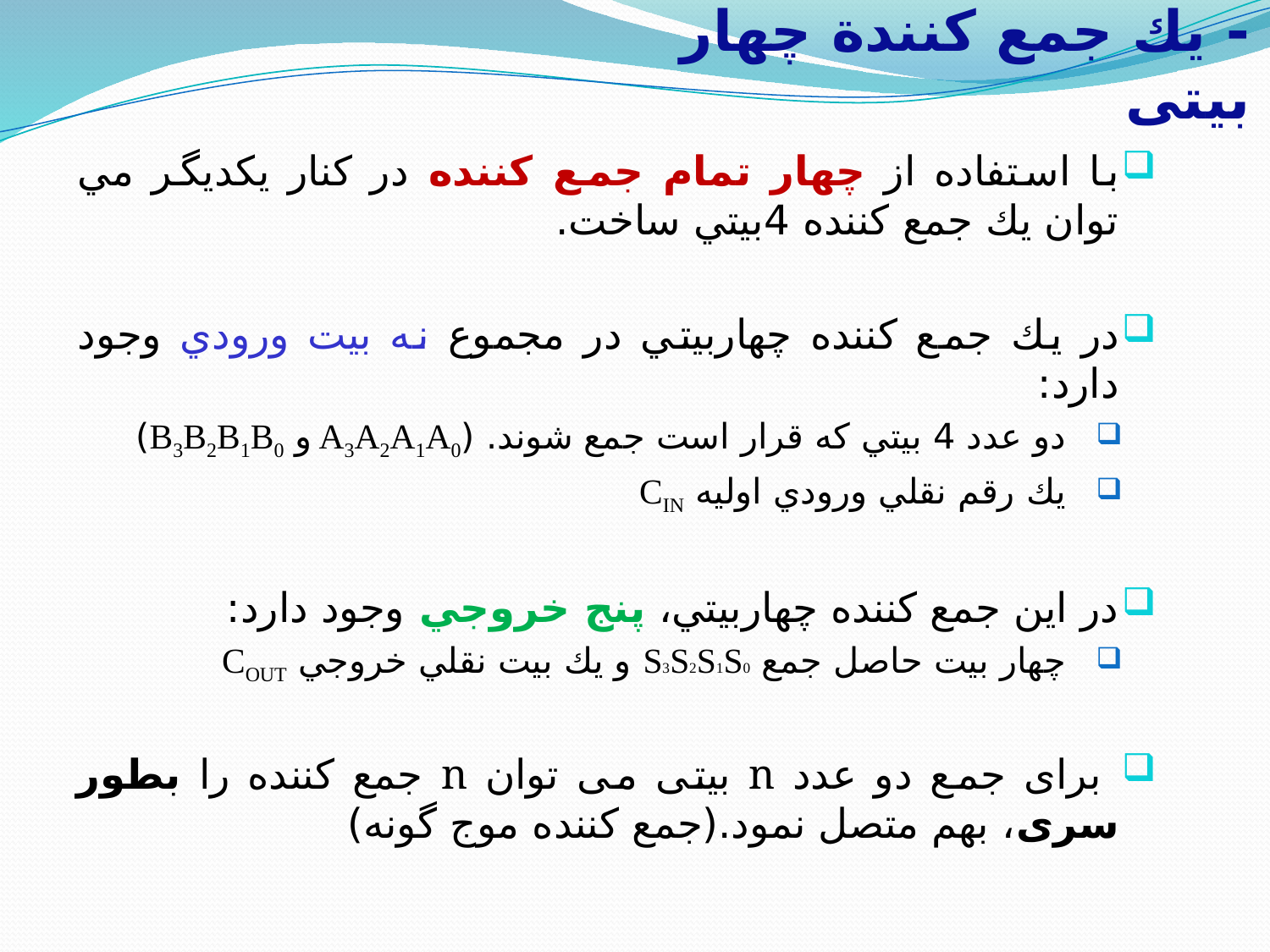

# - يك جمع كنندة چهار بيتی
با استفاده از چهار تمام جمع كننده در كنار يكديگر مي توان يك جمع كننده 4بيتي ساخت.

در يك جمع كننده چهاربيتي در مجموع نه بيت ورودي وجود دارد:
 دو عدد 4 بيتي كه قرار است جمع شوند. (A3A2A1A0 و B3B2B1B0)
 يك رقم نقلي ورودي اوليه CIN

در اين جمع كننده چهاربيتي، پنج خروجي وجود دارد:
 چهار بيت حاصل جمع S3S2S1S0 و يك بيت نقلي خروجي COUT

 برای جمع دو عدد n بیتی می توان n جمع کننده را بطور سری، بهم متصل نمود.(جمع کننده موج گونه)